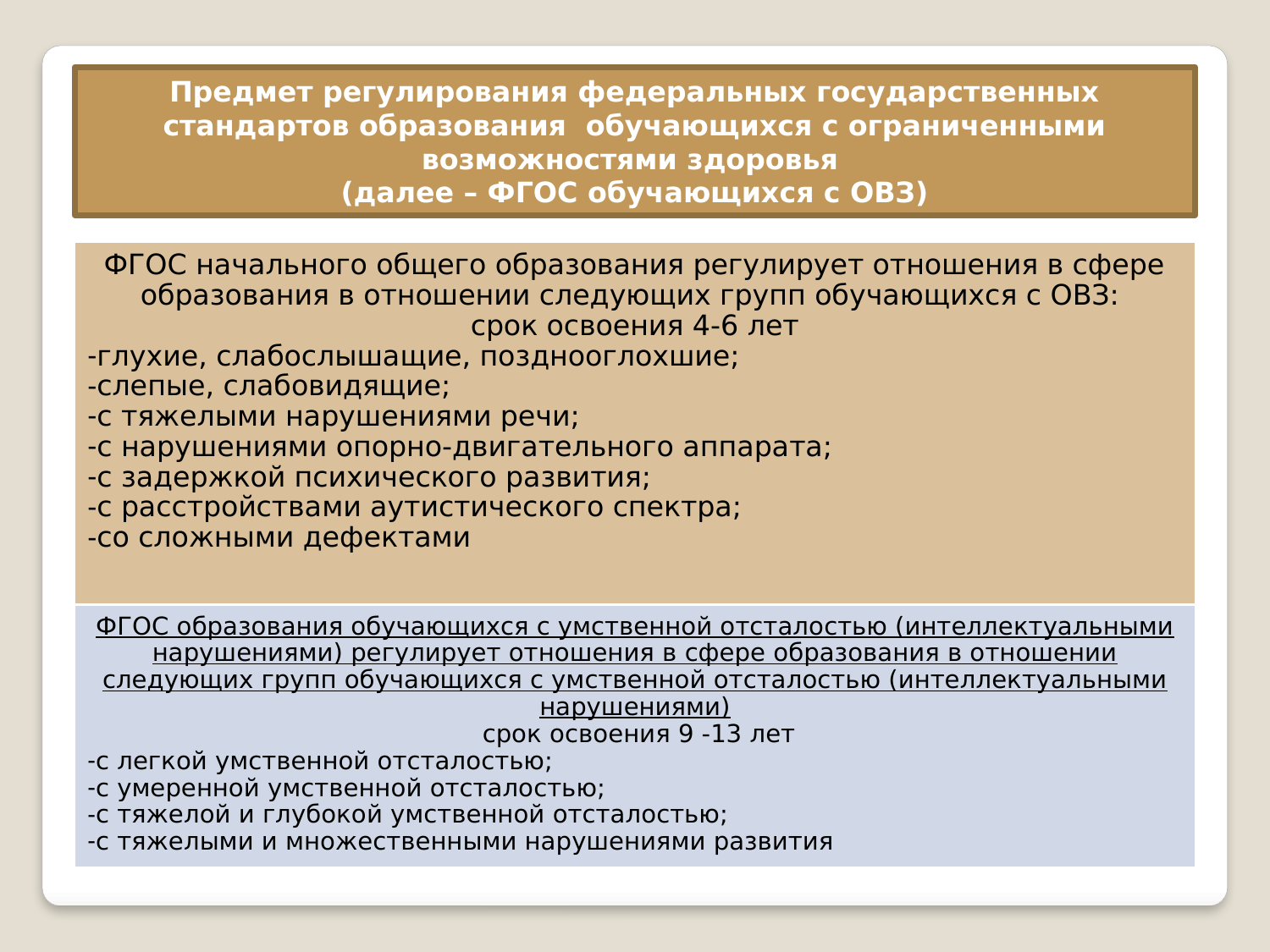

Предмет регулирования федеральных государственных стандартов образования  обучающихся с ограниченными возможностями здоровья
(далее – ФГОС обучающихся с ОВЗ)
| ФГОС начального общего образования регулирует отношения в сфере образования в отношении следующих групп обучающихся с ОВЗ: срок освоения 4-6 лет глухие, слабослышащие, позднооглохшие; слепые, слабовидящие; с тяжелыми нарушениями речи; с нарушениями опорно-двигательного аппарата; с задержкой психического развития; с расстройствами аутистического спектра; со сложными дефектами |
| --- |
| ФГОС образования обучающихся с умственной отсталостью (интеллектуальными нарушениями) регулирует отношения в сфере образования в отношении следующих групп обучающихся с умственной отсталостью (интеллектуальными нарушениями) срок освоения 9 -13 лет с легкой умственной отсталостью; с умеренной умственной отсталостью; с тяжелой и глубокой умственной отсталостью; с тяжелыми и множественными нарушениями развития |